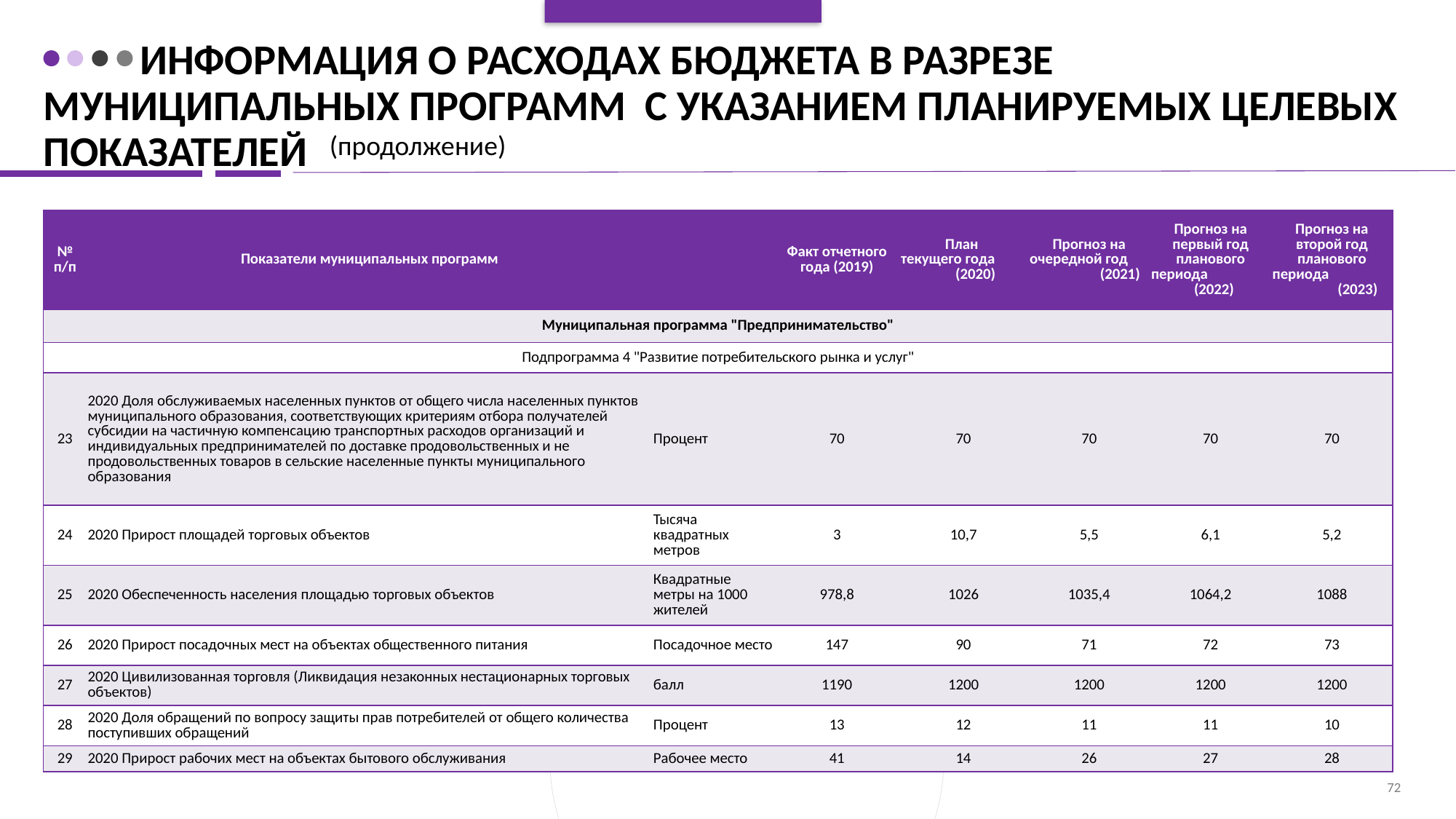

# Информация о расходах бюджета в разрезе муниципальных программ  с указанием планируемых целевых показателей
(продолжение)
| № п/п | Показатели муниципальных программ |  | Факт отчетного года (2019) | План текущего года (2020) | Прогноз на очередной год (2021) | Прогноз на первый год планового периода (2022) | Прогноз на второй год планового периода (2023) |
| --- | --- | --- | --- | --- | --- | --- | --- |
| Муниципальная программа "Предпринимательство" |  |  |  |  |  |  |  |
| Подпрограмма 4 "Развитие потребительского рынка и услуг" |  |  |  |  |  |  |  |
| 23 | 2020 Доля обслуживаемых населенных пунктов от общего числа населенных пунктов муниципального образования, соответствующих критериям отбора получателей субсидии на частичную компенсацию транспортных расходов организаций и индивидуальных предпринимателей по доставке продовольственных и не продовольственных товаров в сельские населенные пункты муниципального образования | Процент | 70 | 70 | 70 | 70 | 70 |
| 24 | 2020 Прирост площадей торговых объектов | Тысяча квадратных метров | 3 | 10,7 | 5,5 | 6,1 | 5,2 |
| 25 | 2020 Обеспеченность населения площадью торговых объектов | Квадратные метры на 1000 жителей | 978,8 | 1026 | 1035,4 | 1064,2 | 1088 |
| 26 | 2020 Прирост посадочных мест на объектах общественного питания | Посадочное место | 147 | 90 | 71 | 72 | 73 |
| 27 | 2020 Цивилизованная торговля (Ликвидация незаконных нестационарных торговых объектов) | балл | 1190 | 1200 | 1200 | 1200 | 1200 |
| 28 | 2020 Доля обращений по вопросу защиты прав потребителей от общего количества поступивших обращений | Процент | 13 | 12 | 11 | 11 | 10 |
| 29 | 2020 Прирост рабочих мест на объектах бытового обслуживания | Рабочее место | 41 | 14 | 26 | 27 | 28 |
72